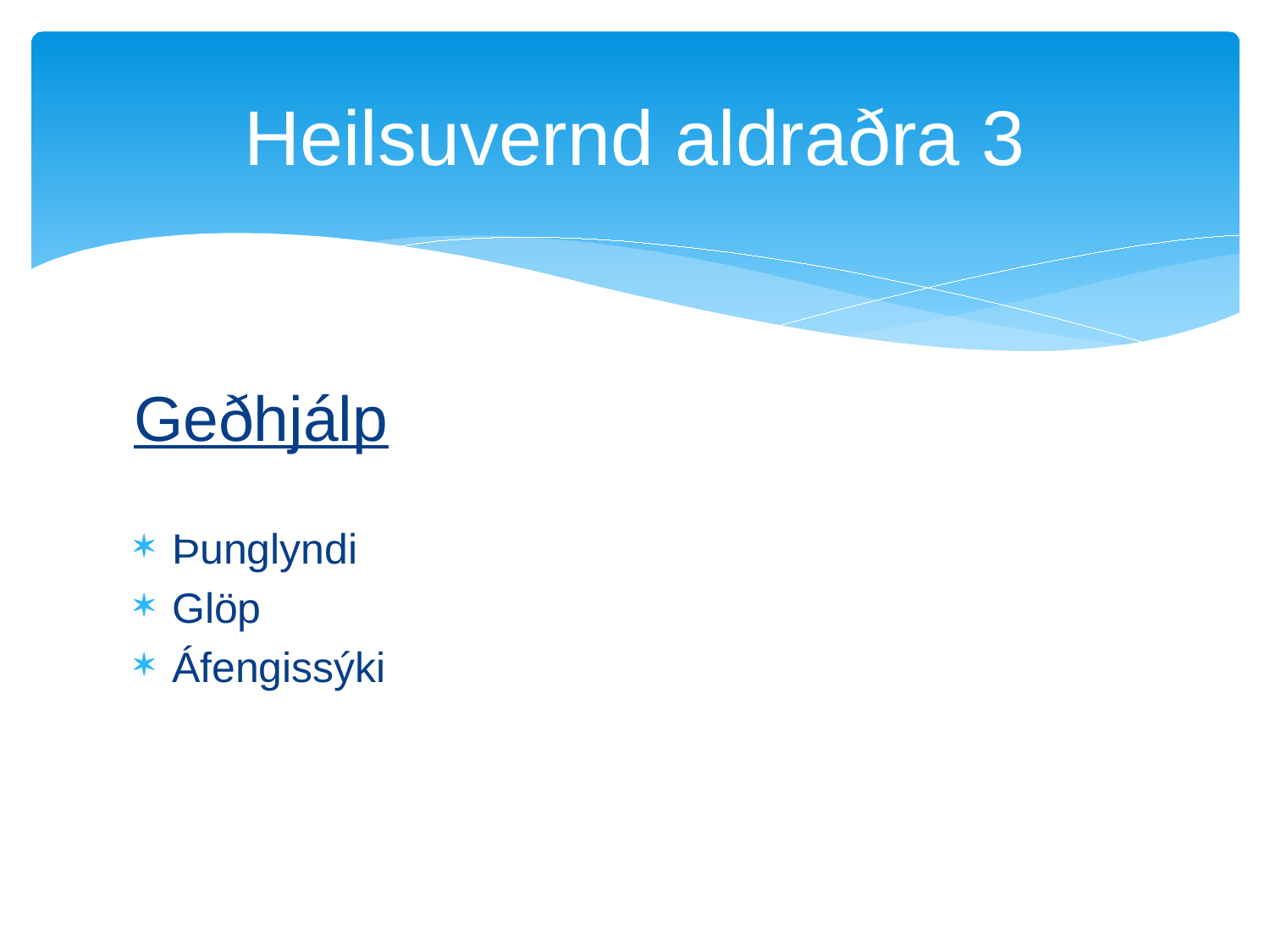

# Heilsuvernd aldraðra 3
Geðhjálp

Þunglyndi
Glöp
Áfengissýki